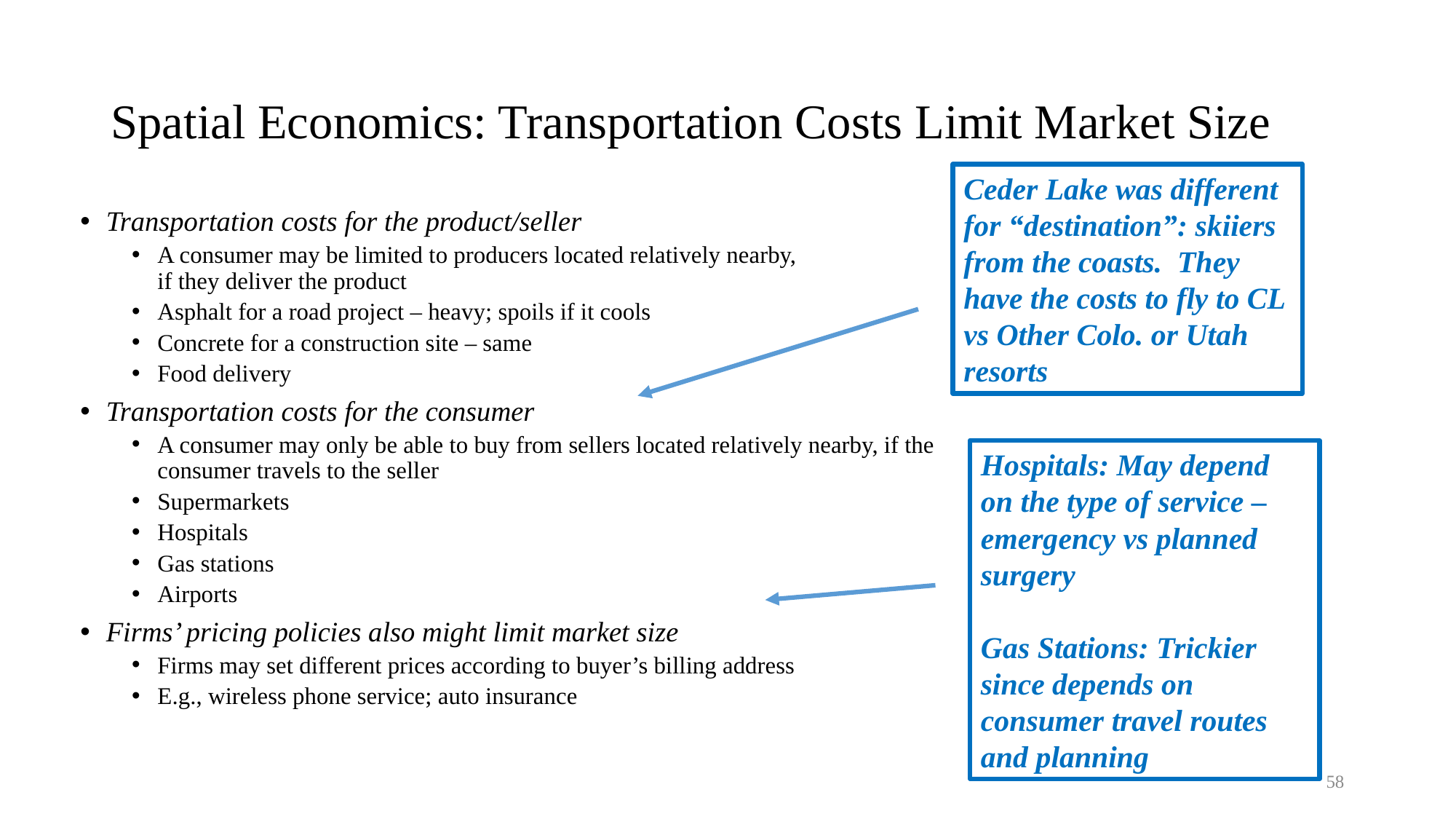

# Spatial Economics: Transportation Costs Limit Market Size
Ceder Lake was different for “destination”: skiiers from the coasts.  They have the costs to fly to CL vs Other Colo. or Utah resorts
Transportation costs for the product/seller
A consumer may be limited to producers located relatively nearby,
if they deliver the product
Asphalt for a road project – heavy; spoils if it cools
Concrete for a construction site – same
Food delivery
Transportation costs for the consumer
A consumer may only be able to buy from sellers located relatively nearby, if the consumer travels to the seller
Supermarkets
Hospitals
Gas stations
Airports
Firms’ pricing policies also might limit market size
Firms may set different prices according to buyer’s billing address
E.g., wireless phone service; auto insurance
Hospitals: May depend on the type of service – emergency vs planned surgery

Gas Stations: Trickier since depends on consumer travel routes and planning
58